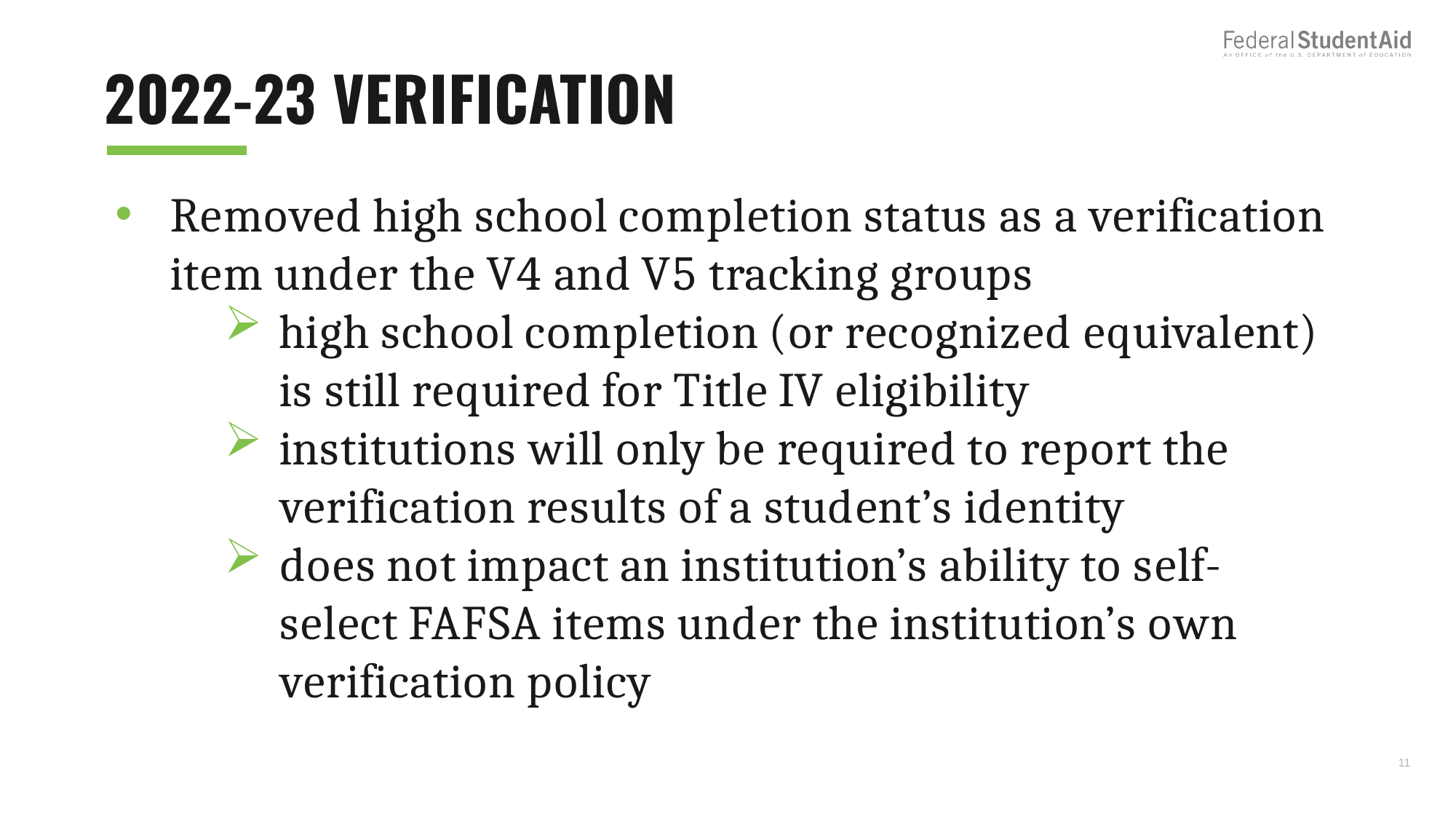

# 2022-23 Verification
Removed high school completion status as a verification item under the V4 and V5 tracking groups
high school completion (or recognized equivalent) is still required for Title IV eligibility
institutions will only be required to report the verification results of a student’s identity
does not impact an institution’s ability to self-select FAFSA items under the institution’s own verification policy

11